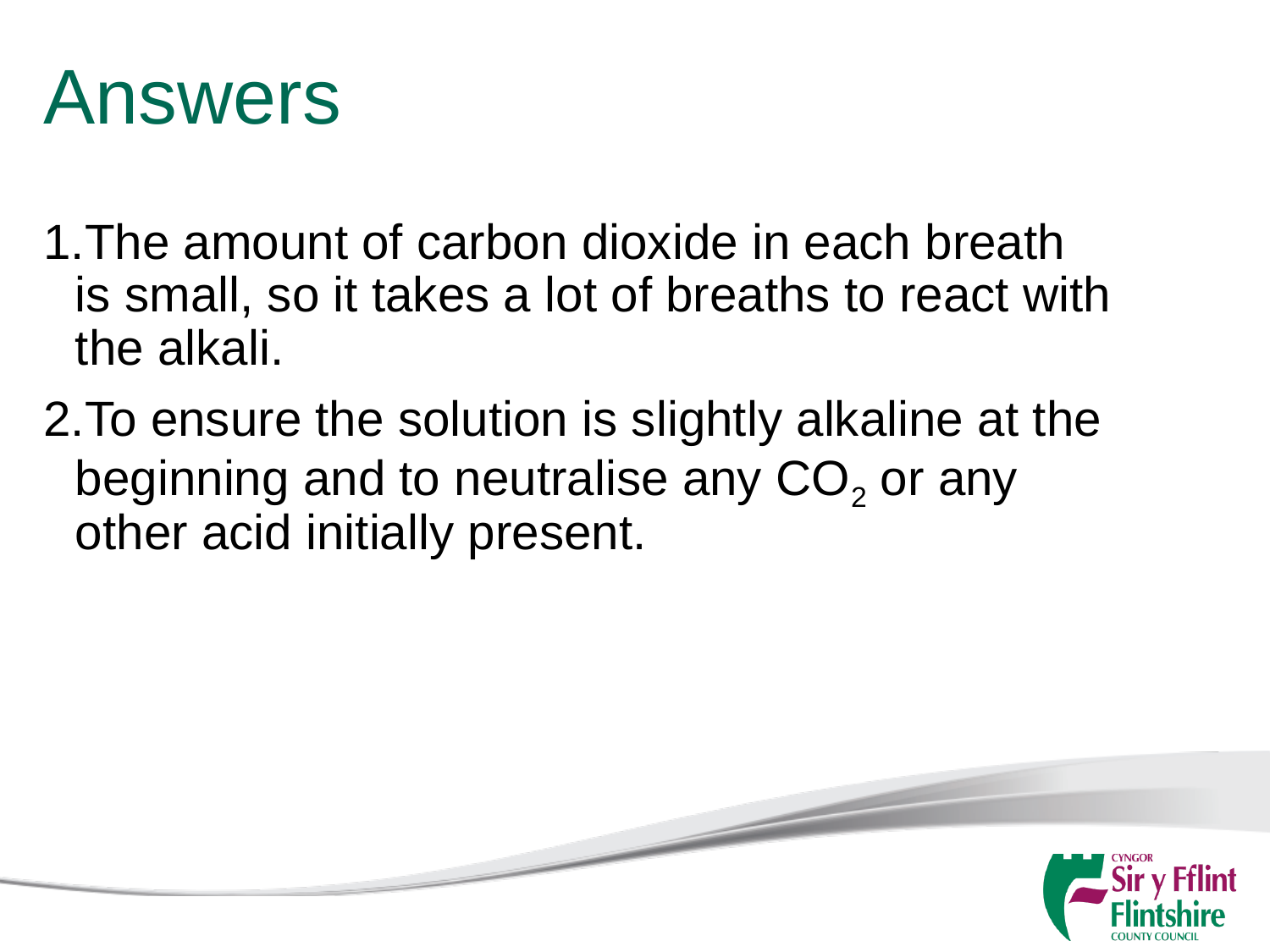

# Answers
The amount of carbon dioxide in each breath is small, so it takes a lot of breaths to react with the alkali.
To ensure the solution is slightly alkaline at the beginning and to neutralise any CO2 or any other acid initially present.